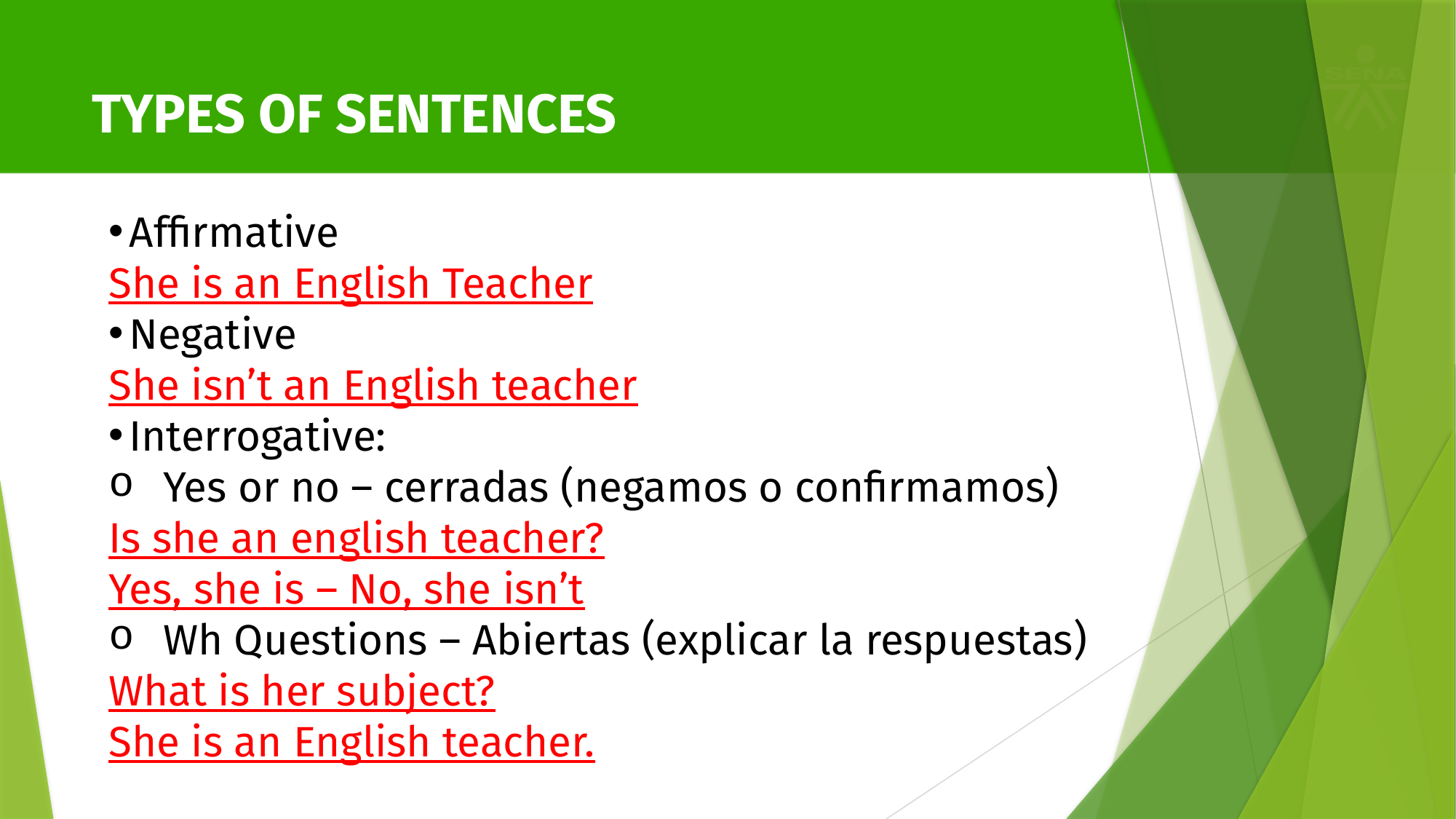

# TYPES OF SENTENCES
Affirmative
She is an English Teacher
Negative
She isn’t an English teacher
Interrogative:
Yes or no – cerradas (negamos o confirmamos)
Is she an english teacher?
Yes, she is – No, she isn’t
Wh Questions – Abiertas (explicar la respuestas)
What is her subject?
She is an English teacher.